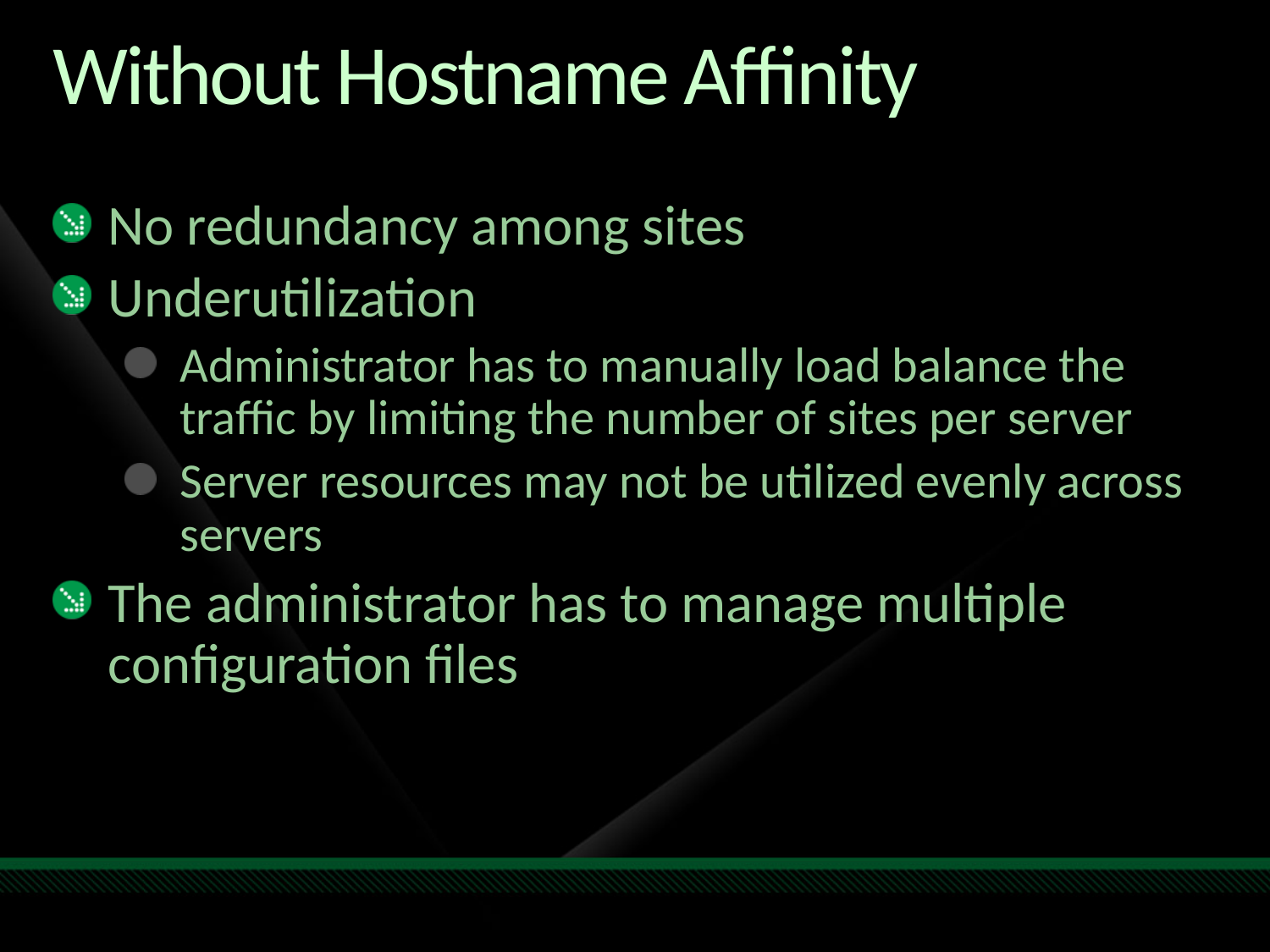

# Without Hostname Affinity
No redundancy among sites
Underutilization
Administrator has to manually load balance the traffic by limiting the number of sites per server
Server resources may not be utilized evenly across servers
The administrator has to manage multiple configuration files